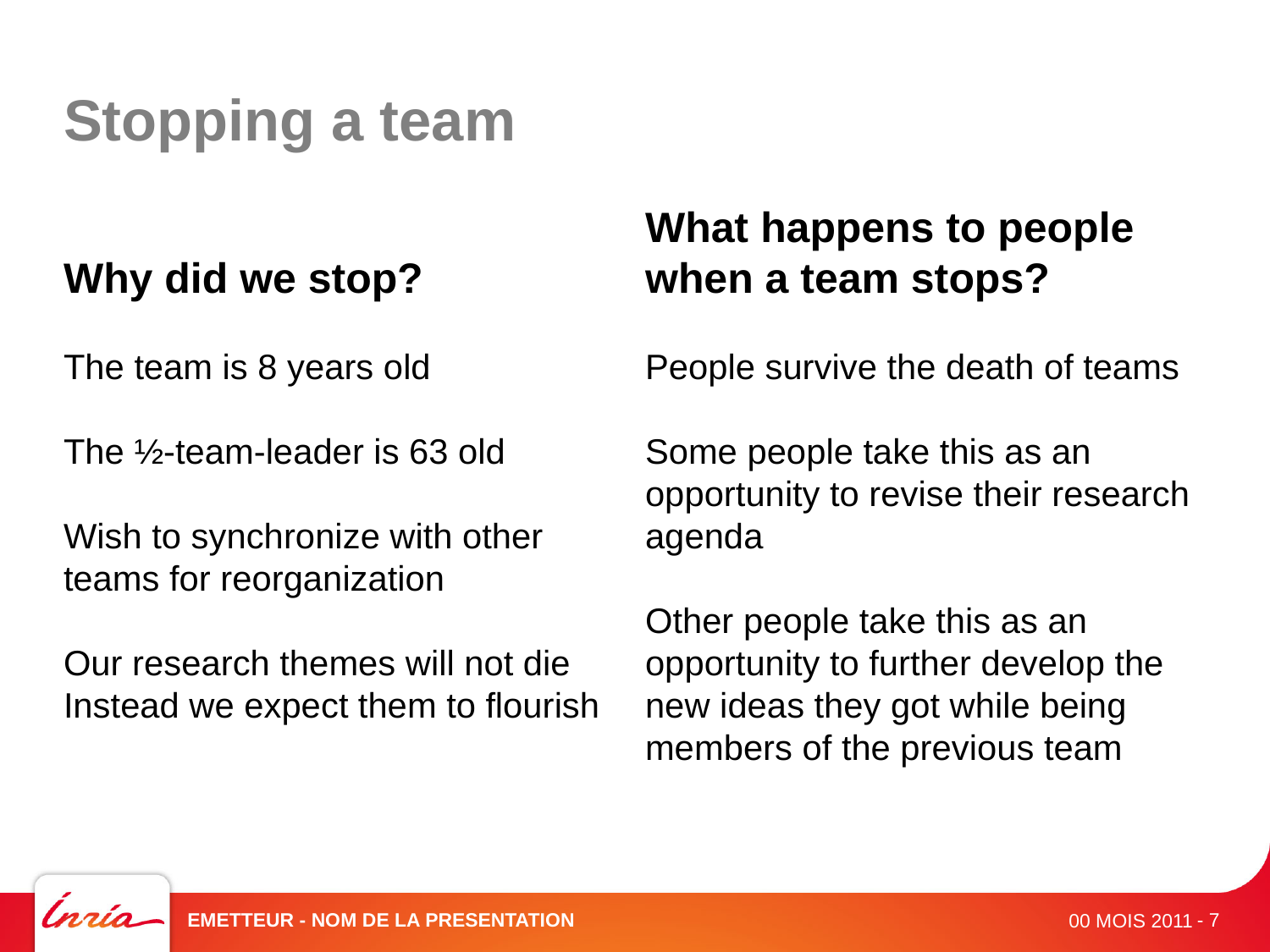

# Stopping a team
Why did we stop?
What happens to people when a team stops?

The team is 8 years old

The ½-team-leader is 63 old

Wish to synchronize with other teams for reorganization

Our research themes will not die
Instead we expect them to flourish

People survive the death of teams

Some people take this as an opportunity to revise their research agenda

Other people take this as an opportunity to further develop the new ideas they got while being members of the previous team
EMETTEUR - NOM DE LA PRESENTATION
- 7
00 MOIS 2011